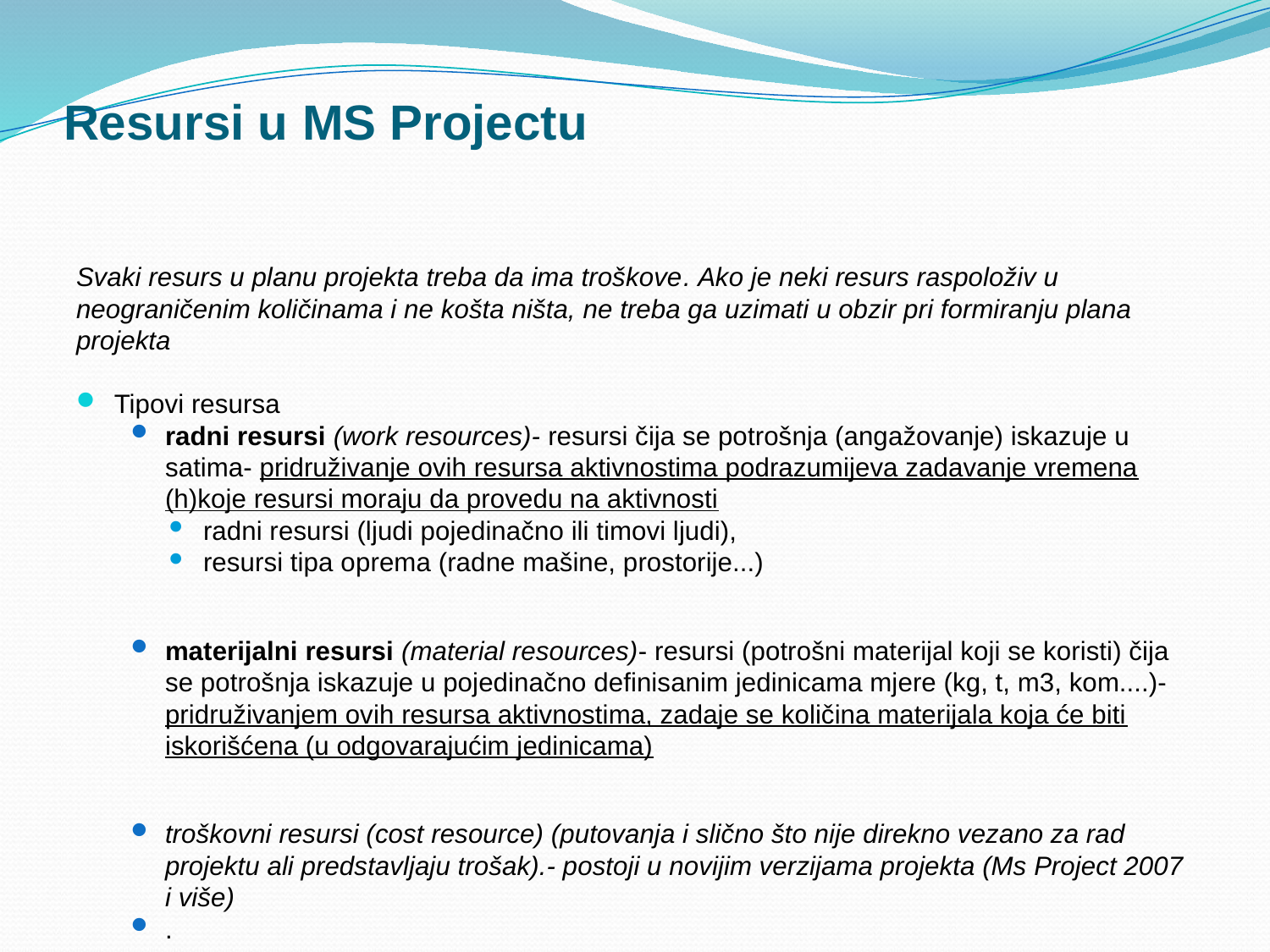

# Resursi u MS Projectu
Svaki resurs u planu projekta treba da ima troškove. Ako je neki resurs raspoloživ u neograničenim količinama i ne košta ništa, ne treba ga uzimati u obzir pri formiranju plana projekta

Tipovi resursa
radni resursi (work resources)- resursi čija se potrošnja (angažovanje) iskazuje u satima- pridruživanje ovih resursa aktivnostima podrazumijeva zadavanje vremena (h)koje resursi moraju da provedu na aktivnosti
radni resursi (ljudi pojedinačno ili timovi ljudi),
resursi tipa oprema (radne mašine, prostorije...)

materijalni resursi (material resources)- resursi (potrošni materijal koji se koristi) čija se potrošnja iskazuje u pojedinačno definisanim jedinicama mjere (kg, t, m3, kom....)-pridruživanjem ovih resursa aktivnostima, zadaje se količina materijala koja će biti iskorišćena (u odgovarajućim jedinicama)

troškovni resursi (cost resource) (putovanja i slično što nije direkno vezano za rad projektu ali predstavljaju trošak).- postoji u novijim verzijama projekta (Ms Project 2007 i više)
.